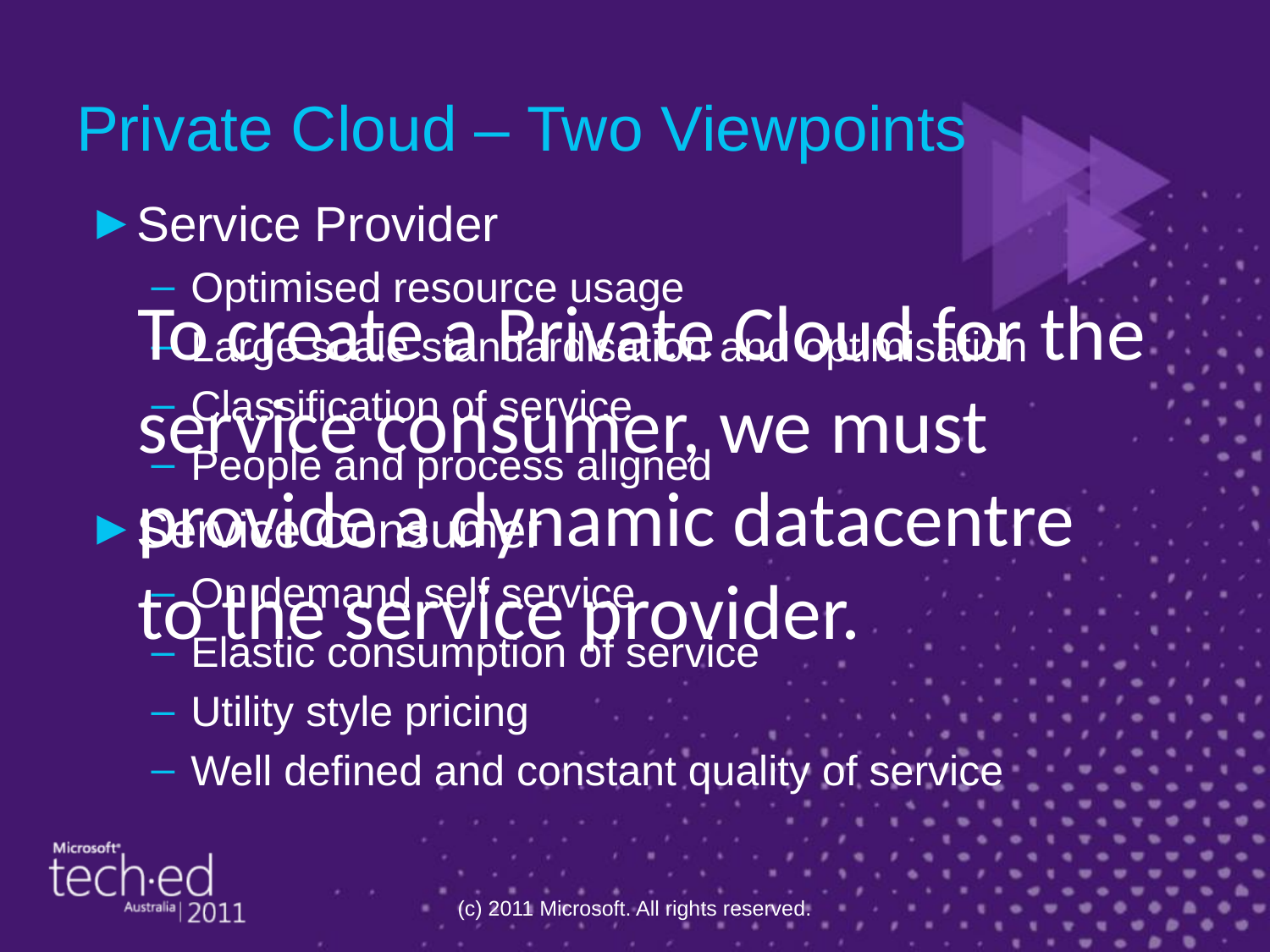

# Private Cloud – Two Viewpoints
Service Provider
Optimised resource usage
Large scale standardisation and optimisation
Classification of service
People and process aligned
Service Consumer
On demand self service
Elastic consumption of service
Utility style pricing
Well defined and constant quality of service

To create a Private Cloud for the service consumer, we must provide a dynamic datacentre to the service provider.
(c) 2011 Microsoft. All rights reserved.